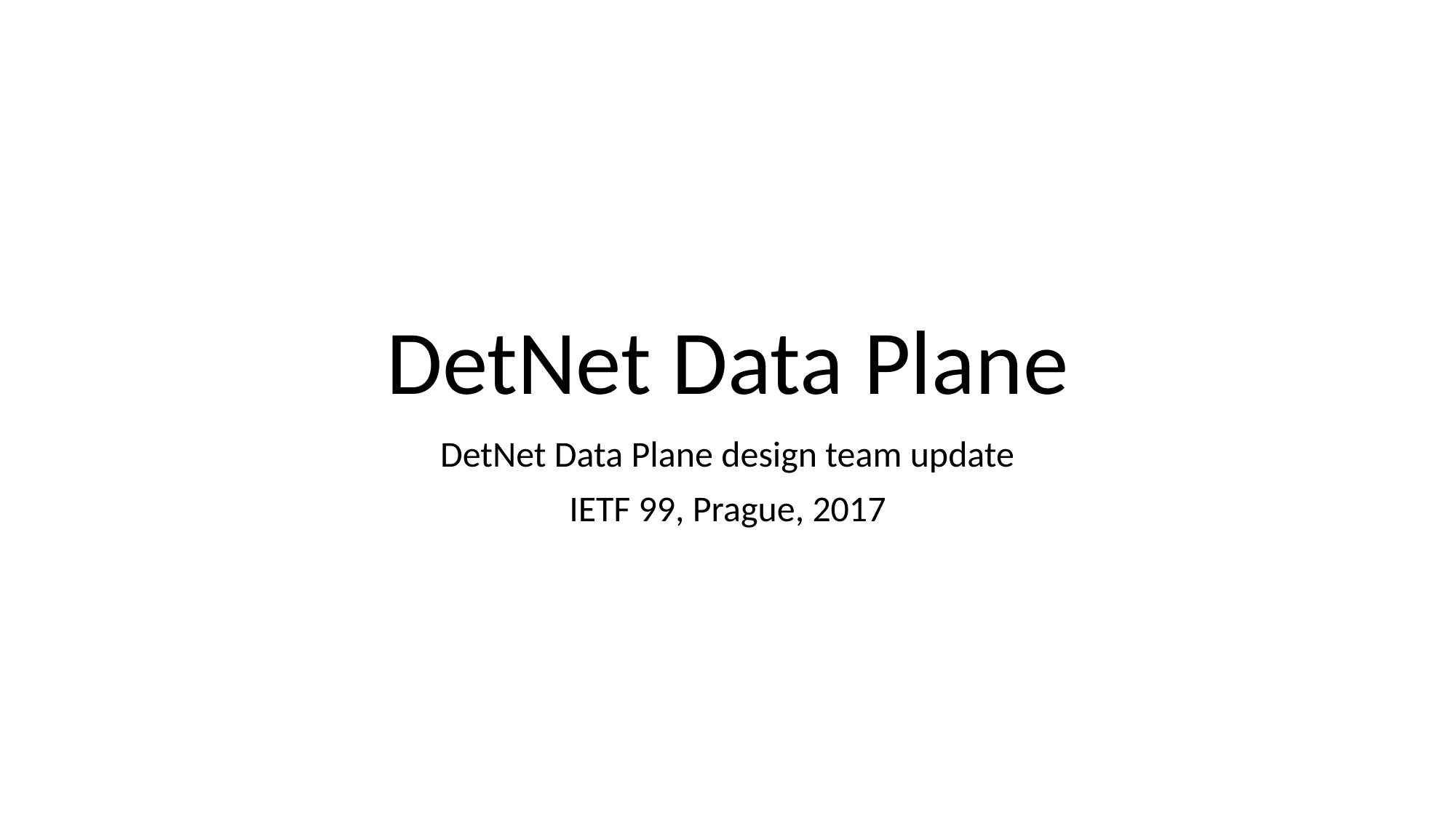

# DetNet Data Plane
DetNet Data Plane design team update
IETF 99, Prague, 2017